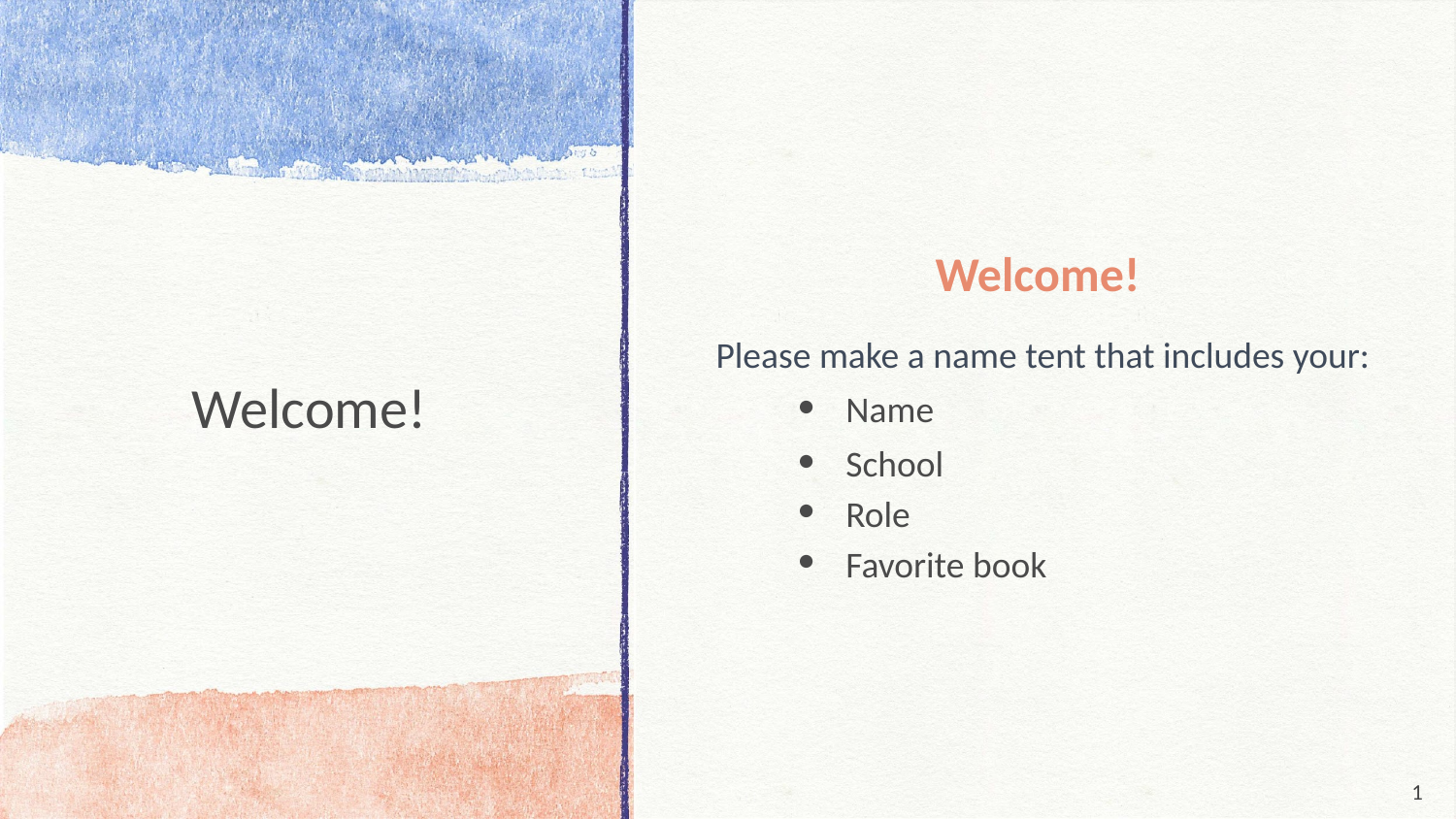

Welcome!
Please make a name tent that includes your:
Name
School
Role
Favorite book
# Welcome!